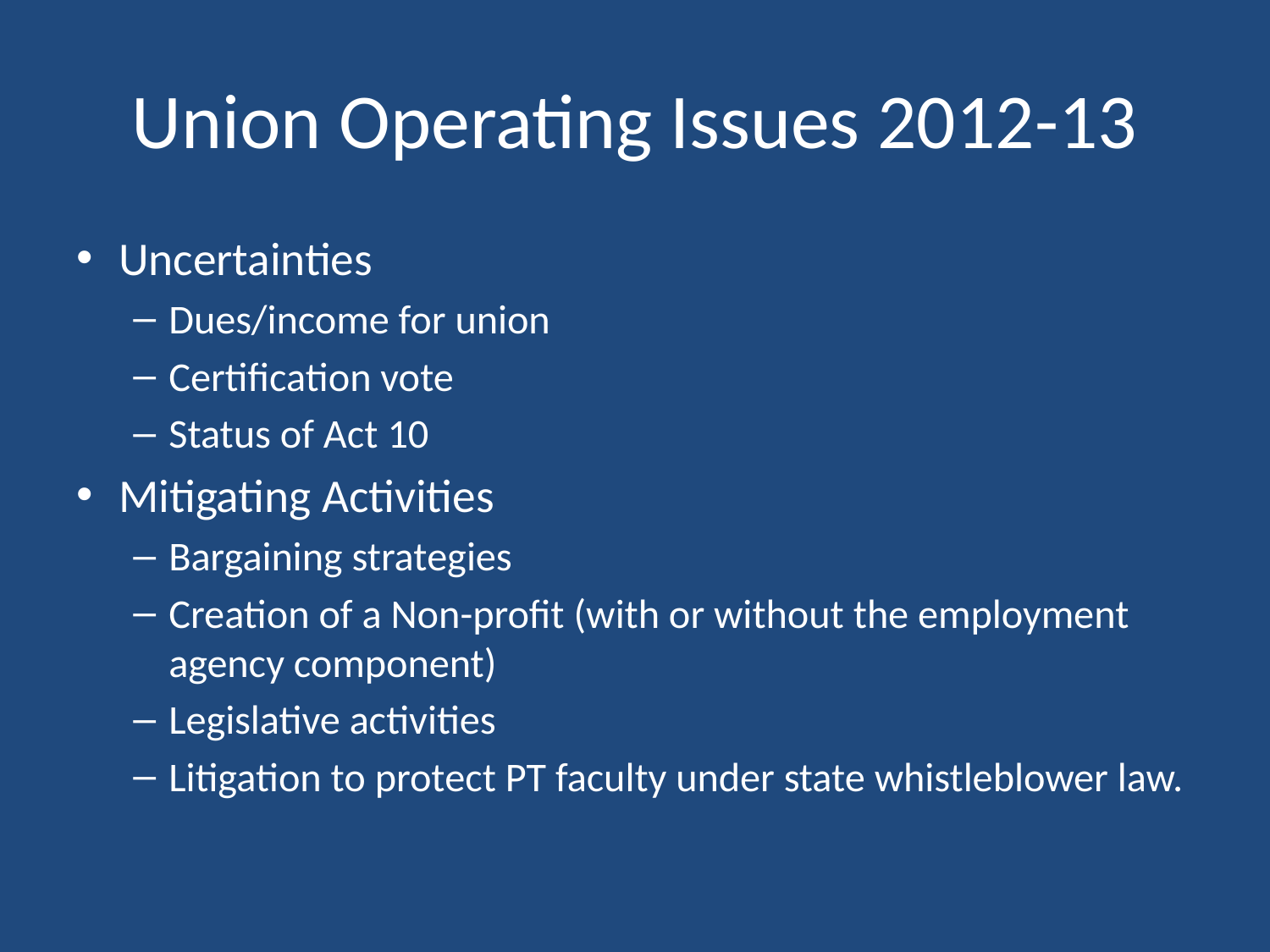

# Union Operating Issues 2012-13
Uncertainties
Dues/income for union
Certification vote
Status of Act 10
Mitigating Activities
Bargaining strategies
Creation of a Non-profit (with or without the employment agency component)
Legislative activities
Litigation to protect PT faculty under state whistleblower law.